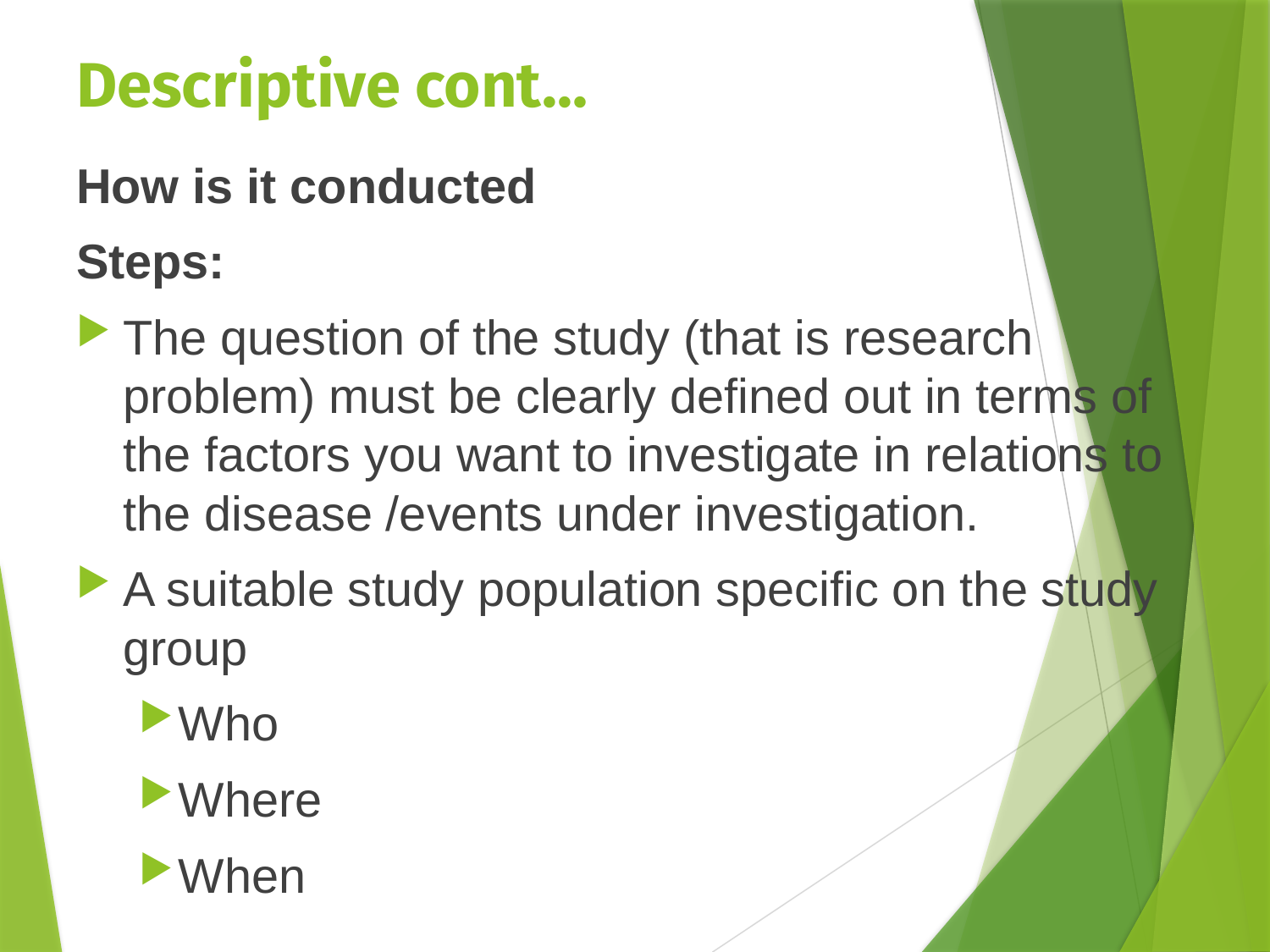

# Descriptive cont…
How is it conducted
Steps:
The question of the study (that is research problem) must be clearly defined out in terms of the factors you want to investigate in relations to the disease /events under investigation.
A suitable study population specific on the study group
Who
Where
When